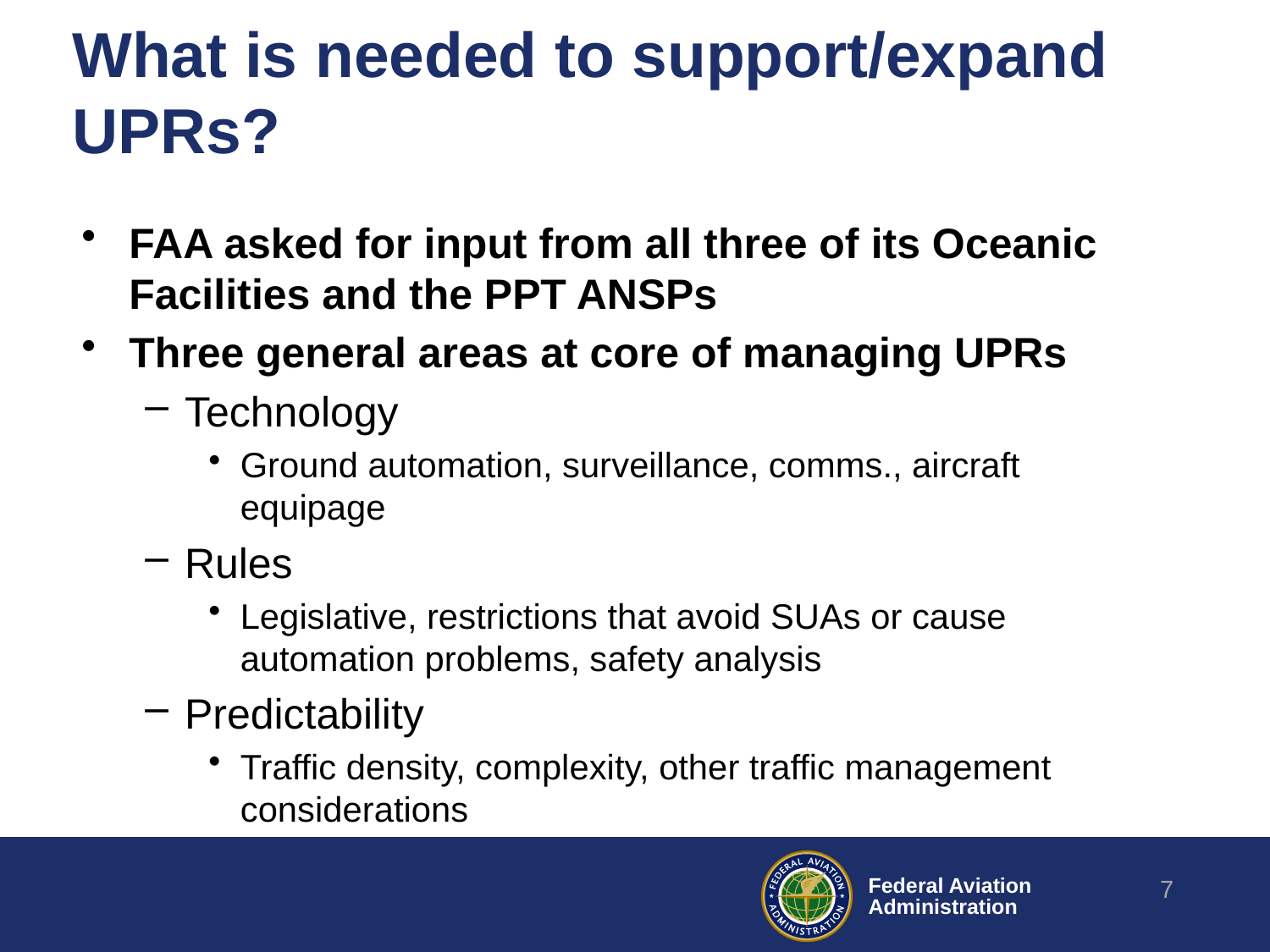

# What is needed to support/expand UPRs?
FAA asked for input from all three of its Oceanic Facilities and the PPT ANSPs
Three general areas at core of managing UPRs
Technology
Ground automation, surveillance, comms., aircraft equipage
Rules
Legislative, restrictions that avoid SUAs or cause automation problems, safety analysis
Predictability
Traffic density, complexity, other traffic management considerations

7